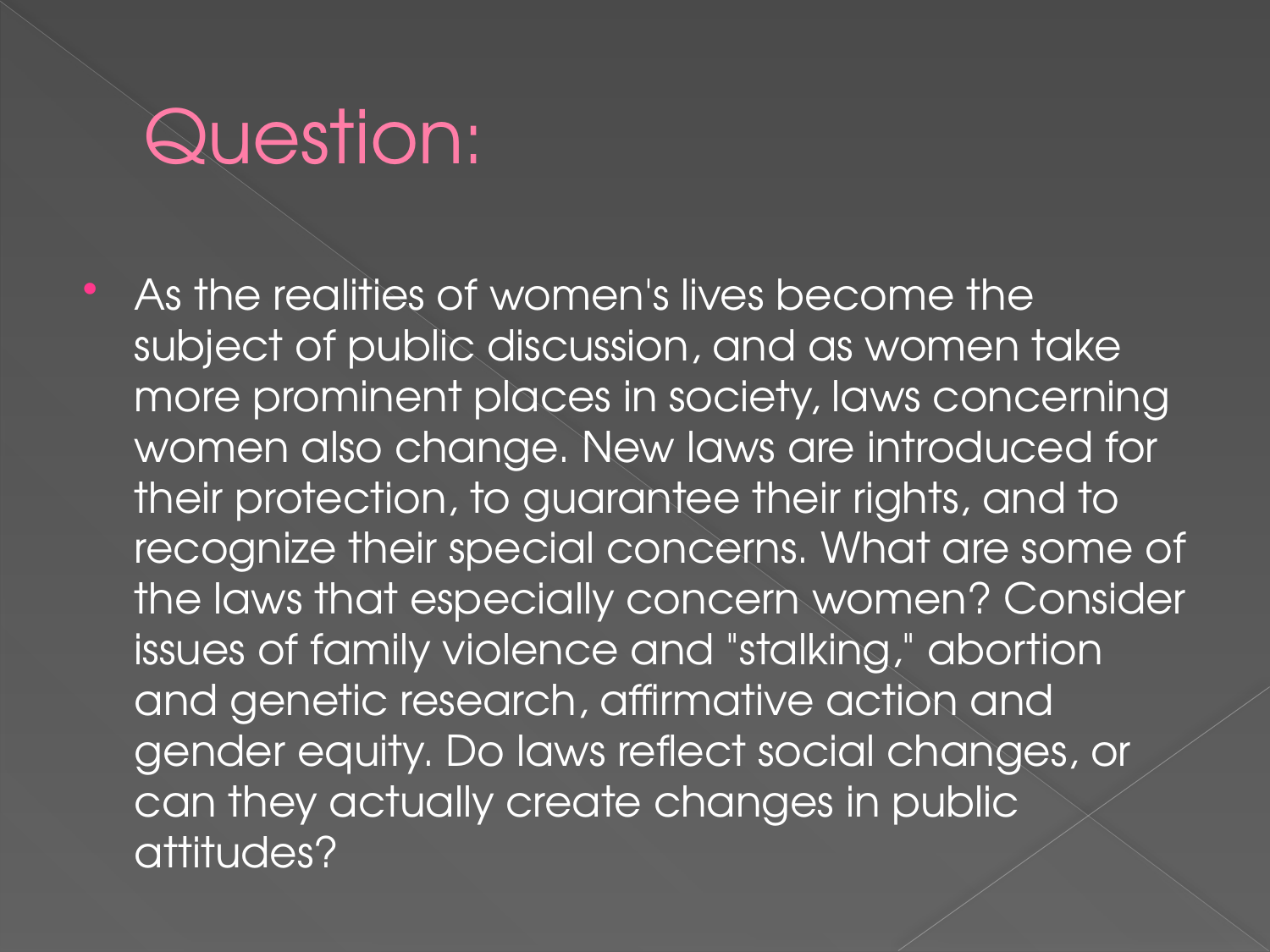

# Question:
As the realities of women's lives become the subject of public discussion, and as women take more prominent places in society, laws concerning women also change. New laws are introduced for their protection, to guarantee their rights, and to recognize their special concerns. What are some of the laws that especially concern women? Consider issues of family violence and "stalking," abortion and genetic research, affirmative action and gender equity. Do laws reflect social changes, or can they actually create changes in public attitudes?